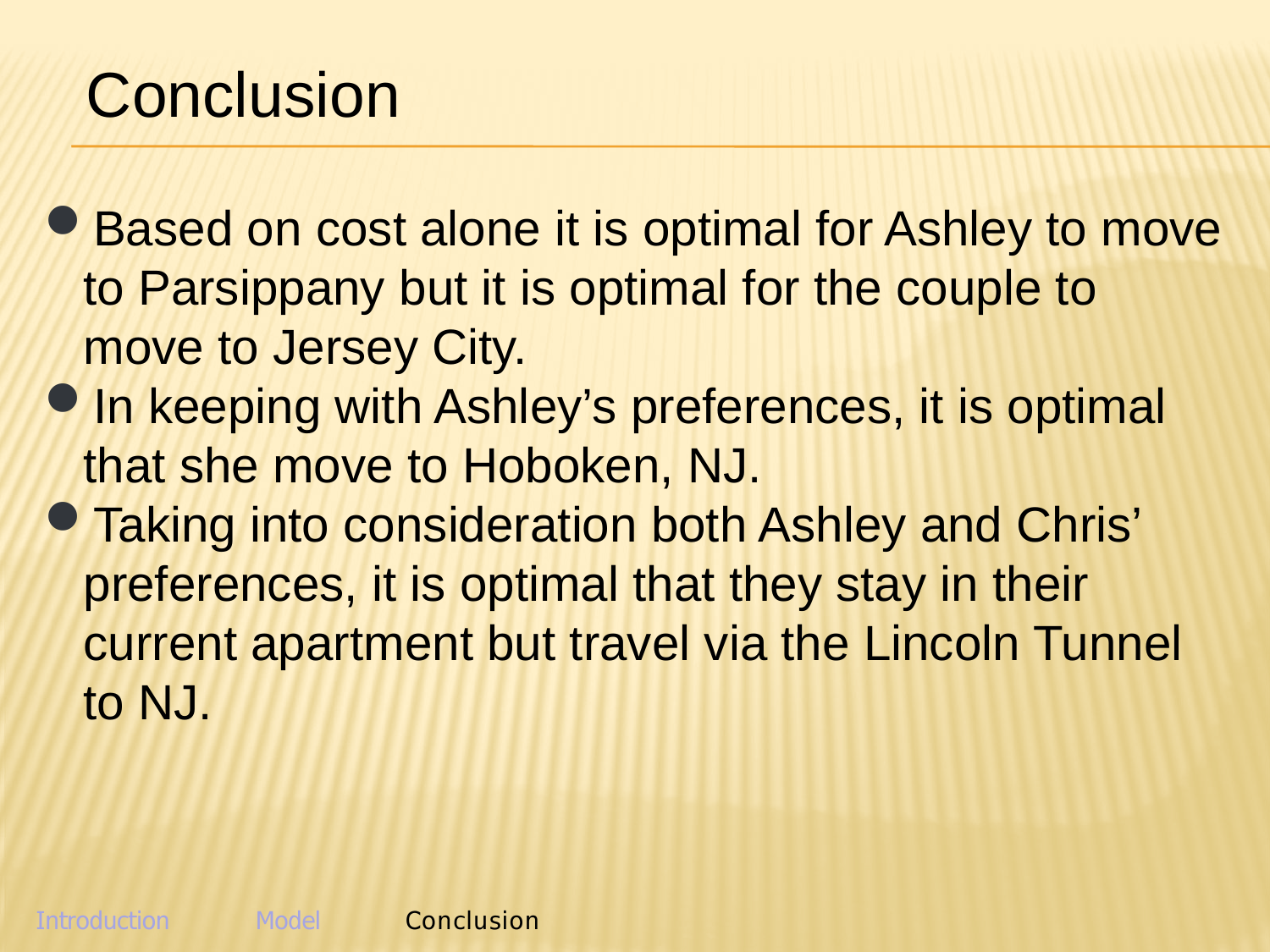

Conclusion
Based on cost alone it is optimal for Ashley to move to Parsippany but it is optimal for the couple to move to Jersey City.
In keeping with Ashley’s preferences, it is optimal that she move to Hoboken, NJ.
Taking into consideration both Ashley and Chris’ preferences, it is optimal that they stay in their current apartment but travel via the Lincoln Tunnel to NJ.
Introduction
Model
Conclusion